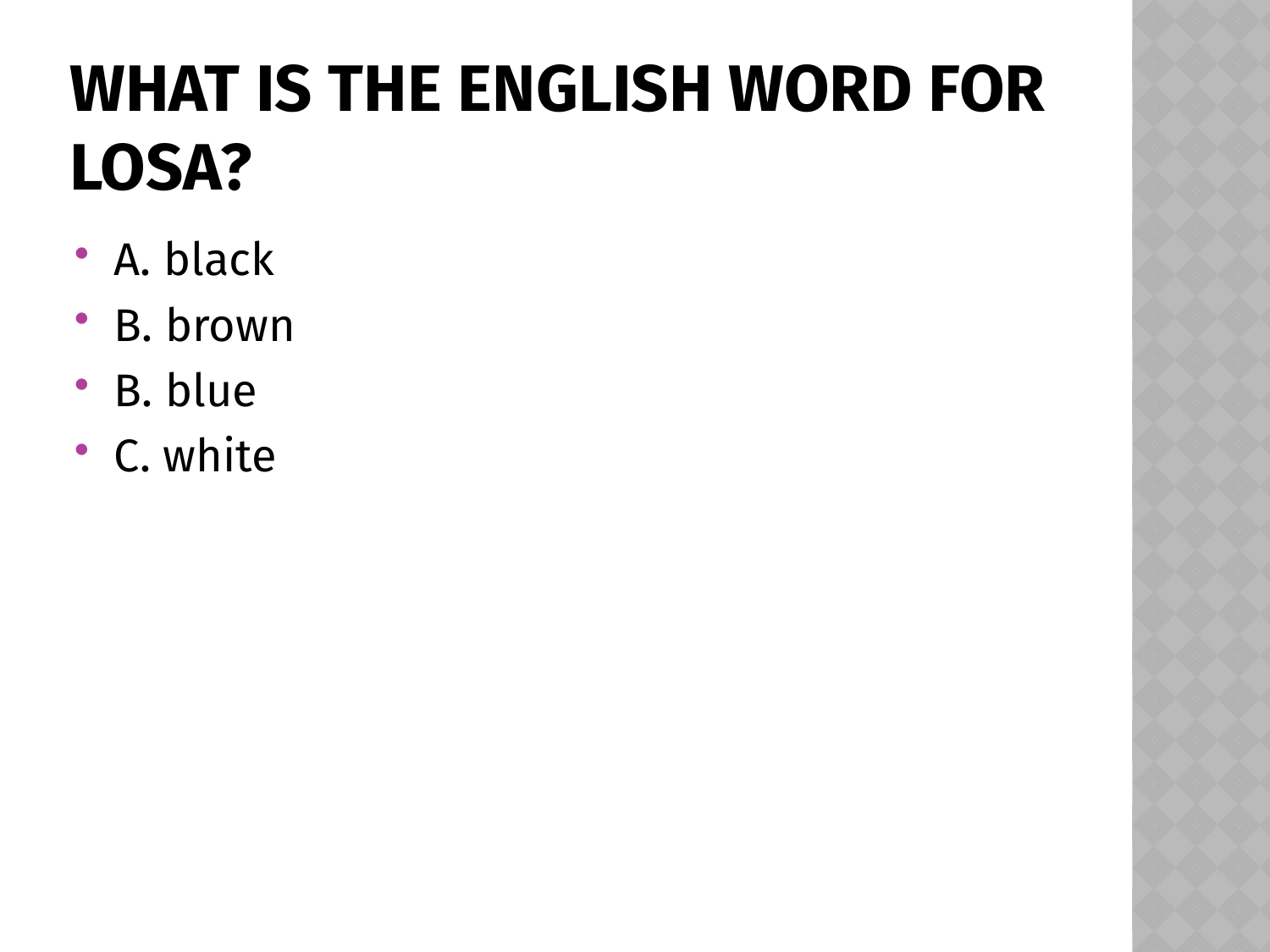

# What is the english word for losa?
A. black
B. brown
B. blue
C. white